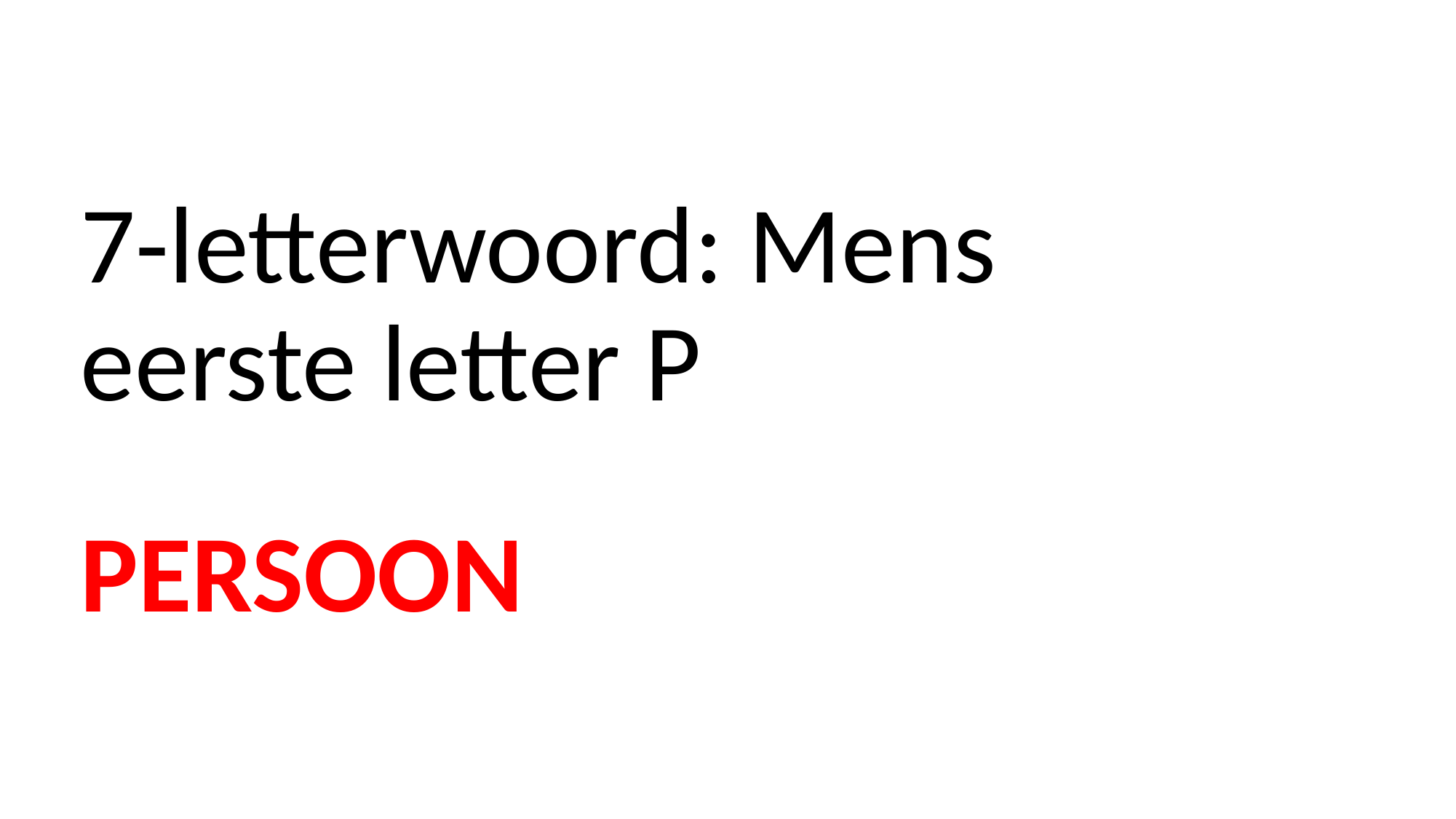

# 7-letterwoord: Mens eerste letter P
PERSOON